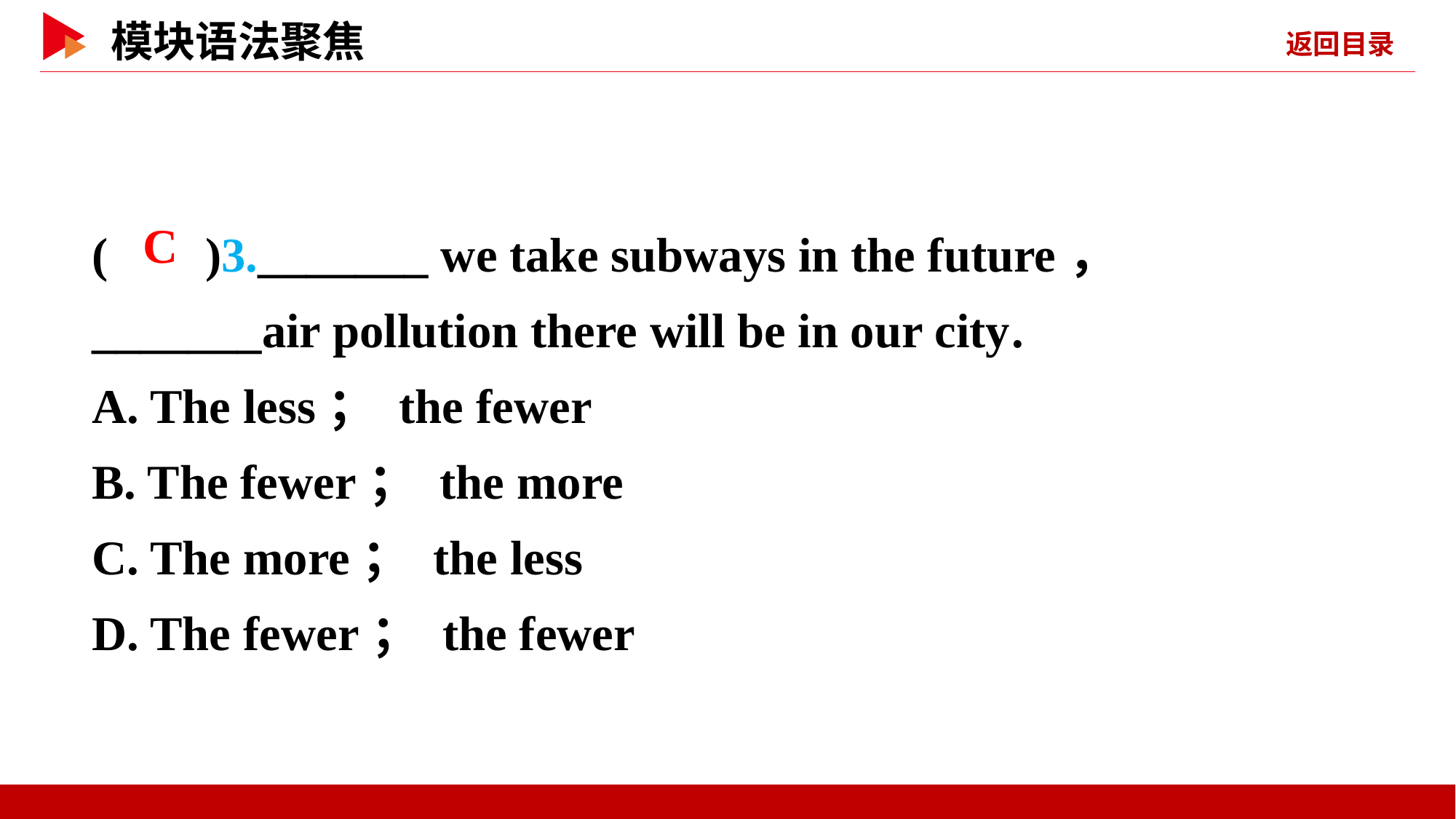

(        )3._______ we take subways in the future， _______air pollution there will be in our city.
A. The less； the fewer
B. The fewer； the more
C. The more； the less
D. The fewer； the fewer
   C